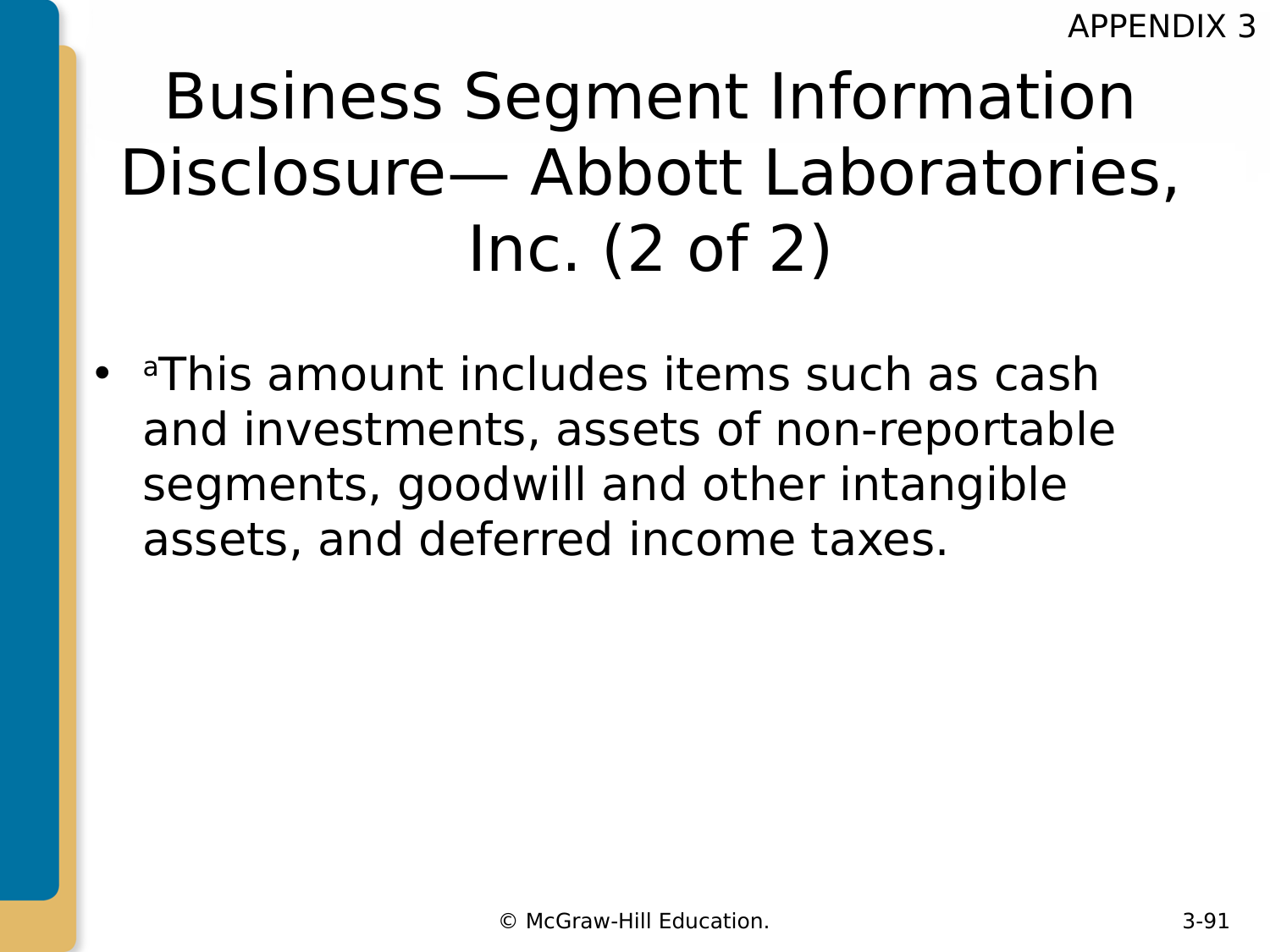

APPENDIX 3
# Business Segment Information Disclosure— Abbott Laboratories, Inc. (2 of 2)
aThis amount includes items such as cash and investments, assets of non-reportable segments, goodwill and other intangible assets, and deferred income taxes.